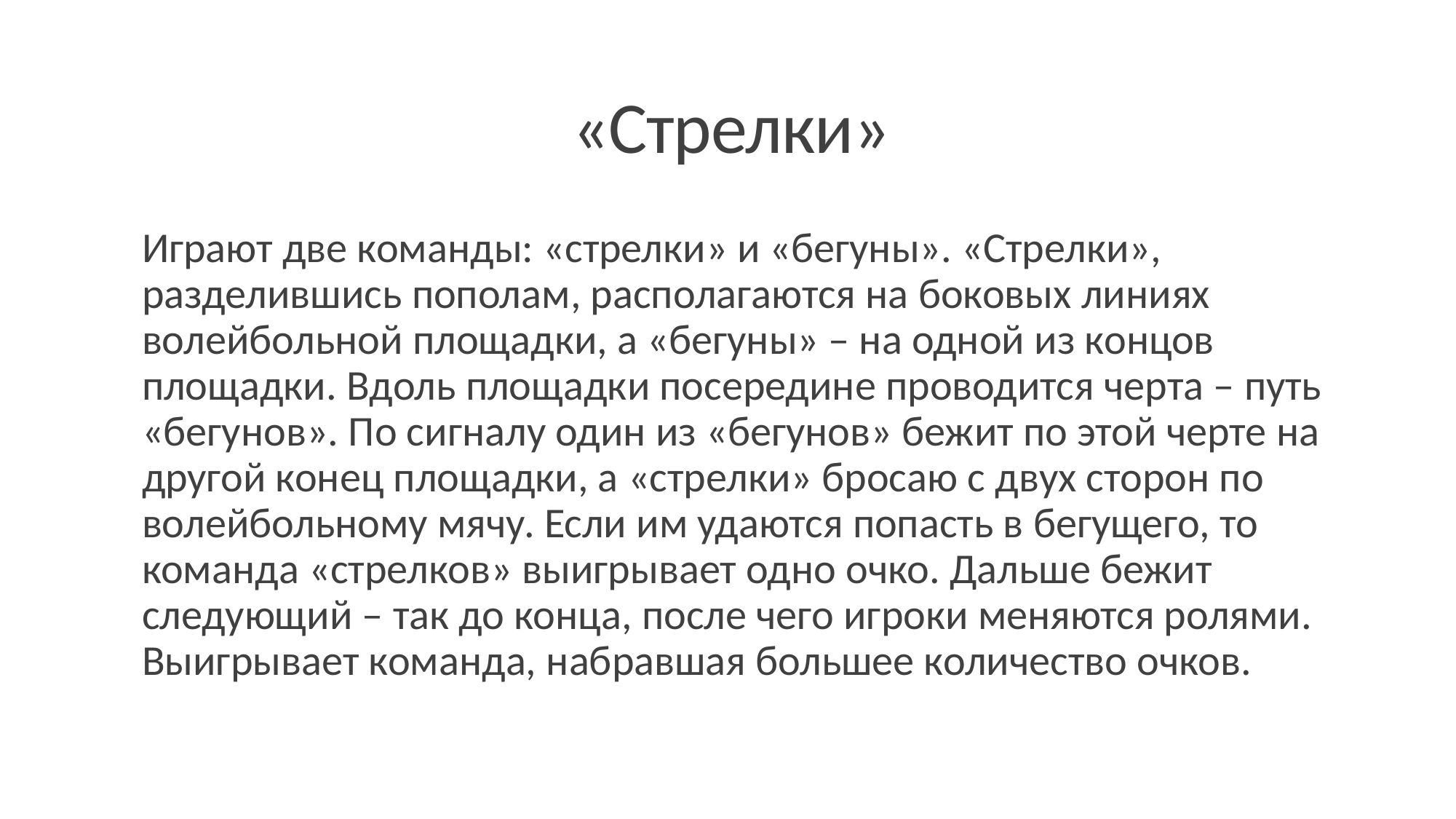

# «Стрелки»
Играют две команды: «стрелки» и «бегуны». «Стрелки», разделившись пополам, располагаются на боковых линиях волейбольной площадки, а «бегуны» – на одной из концов площадки. Вдоль площадки посередине проводится черта – путь «бегунов». По сигналу один из «бегунов» бежит по этой черте на другой конец площадки, а «стрелки» бросаю с двух сторон по волейбольному мячу. Если им удаются попасть в бегущего, то команда «стрелков» выигрывает одно очко. Дальше бежит следующий – так до конца, после чего игроки меняются ролями. Выигрывает команда, набравшая большее количество очков.